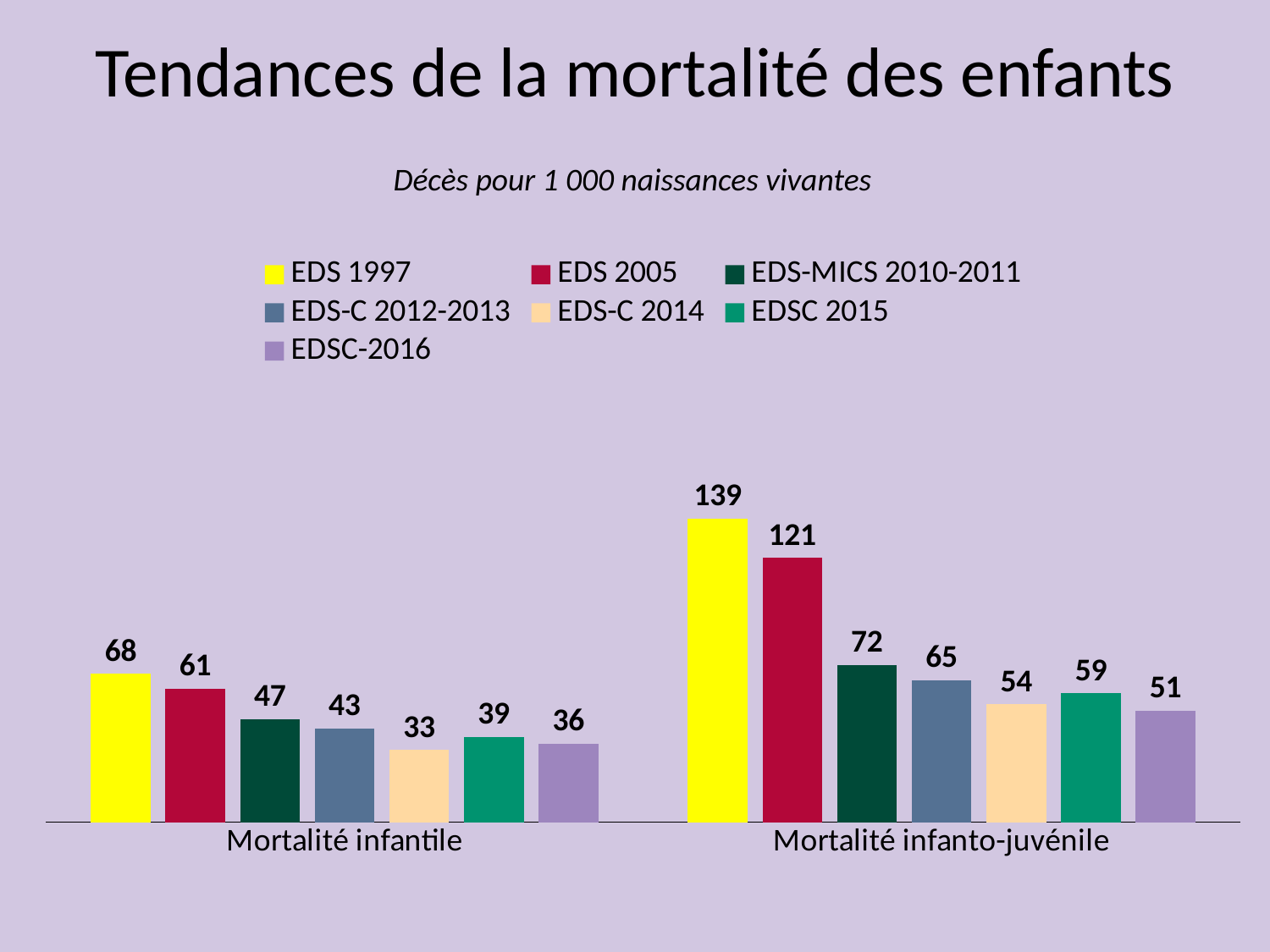

Tendances de la mortalité des enfants
Décès pour 1 000 naissances vivantes

### Chart

| Category | EDS 1997 | EDS 2005 | EDS-MICS 2010-2011 | EDS-C 2012-2013 | EDS-C 2014 | EDSC 2015 | EDSC-2016 |
|---|---|---|---|---|---|---|---|
| Mortalité infantile | 68.0 | 61.0 | 47.0 | 43.0 | 33.0 | 39.0 | 36.0 |
| Mortalité infanto-juvénile | 139.0 | 121.0 | 72.0 | 65.0 | 54.0 | 59.0 | 51.0 |